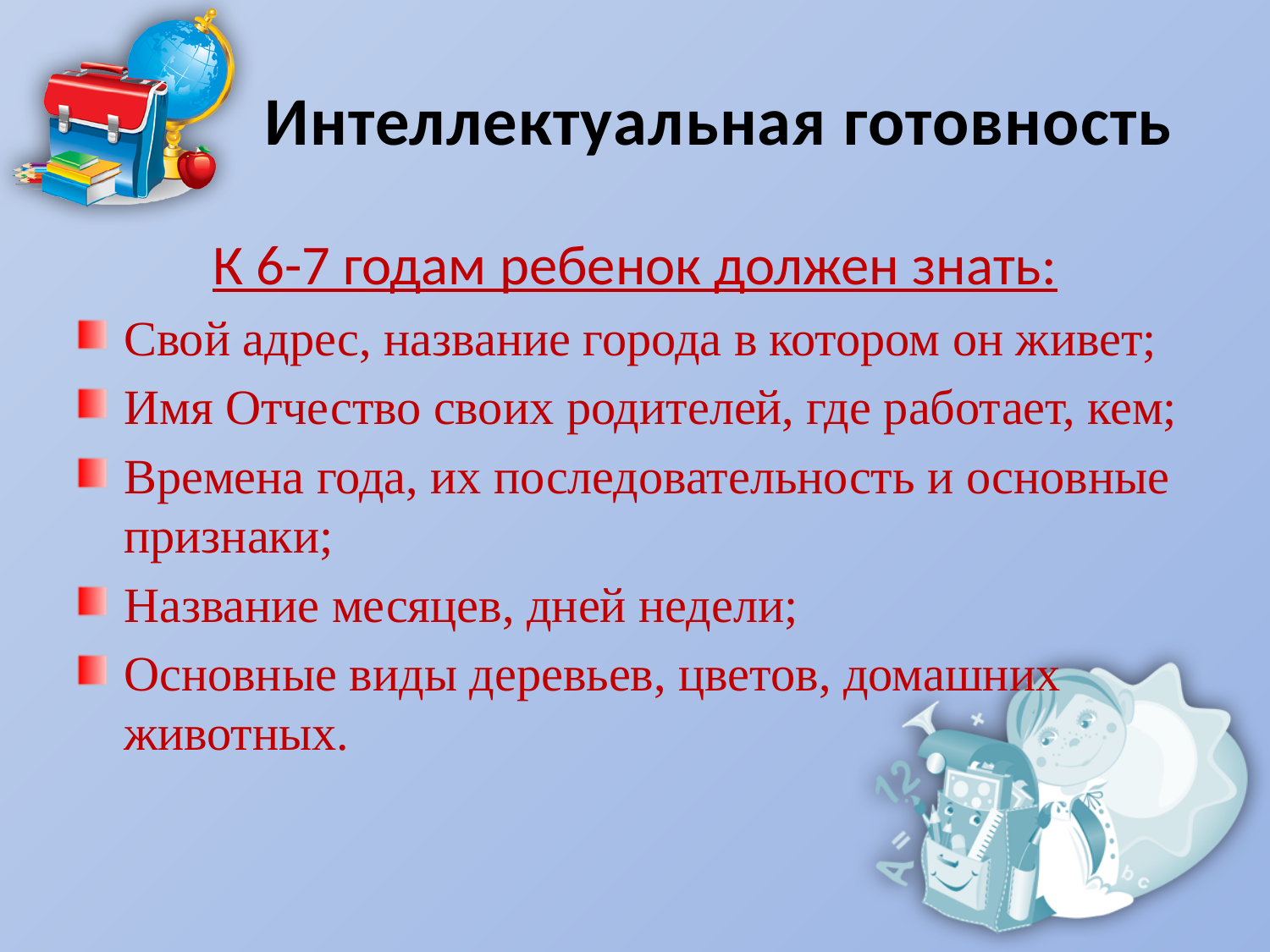

# Интеллектуальная готовность
К 6-7 годам ребенок должен знать:
Свой адрес, название города в котором он живет;
Имя Отчество своих родителей, где работает, кем;
Времена года, их последовательность и основные признаки;
Название месяцев, дней недели;
Основные виды деревьев, цветов, домашних животных.